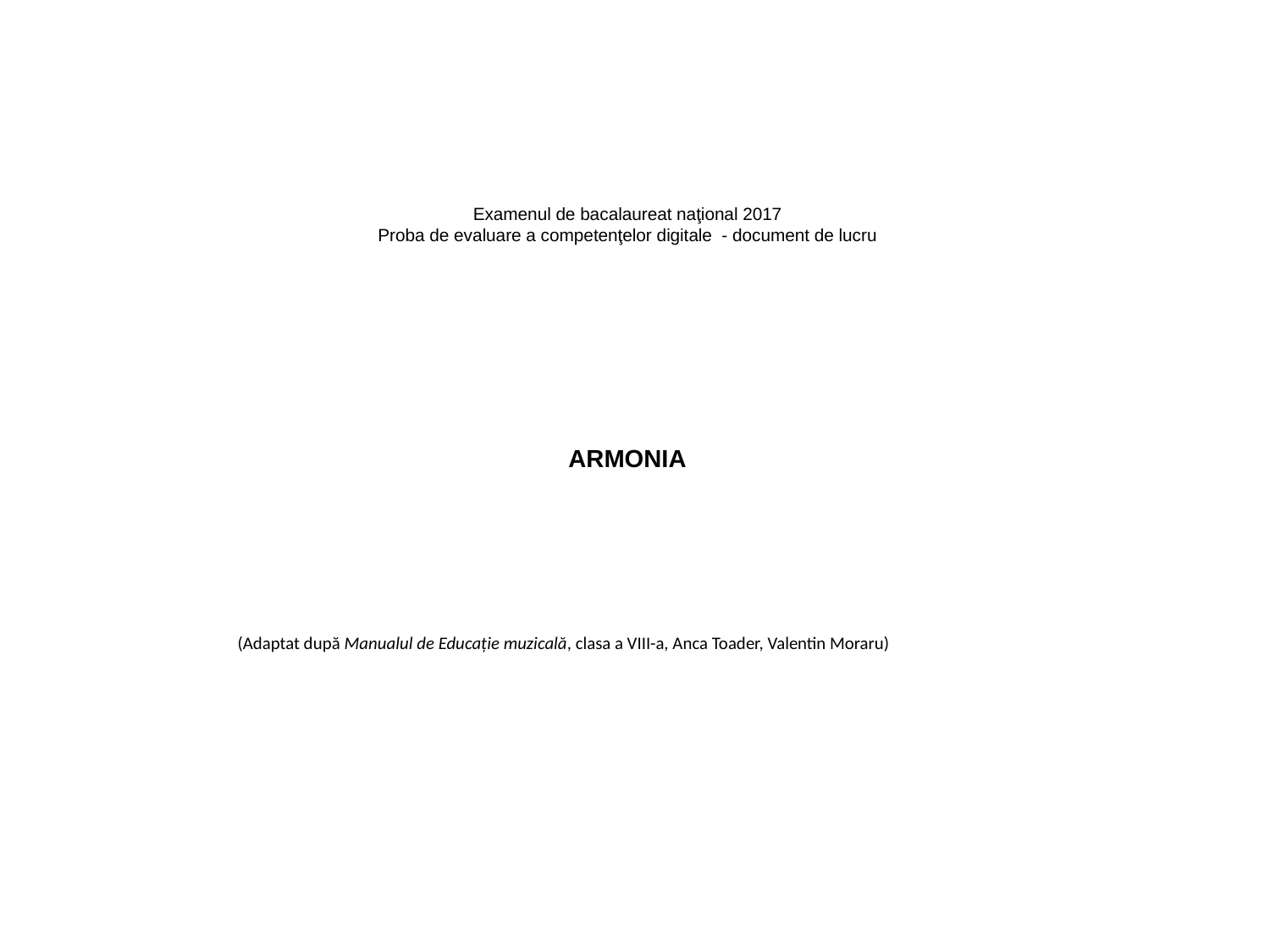

Examenul de bacalaureat naţional 2017
Proba de evaluare a competenţelor digitale  - document de lucru
# ARMONIA
(Adaptat după Manualul de Educație muzicală, clasa a VIII-a, Anca Toader, Valentin Moraru)